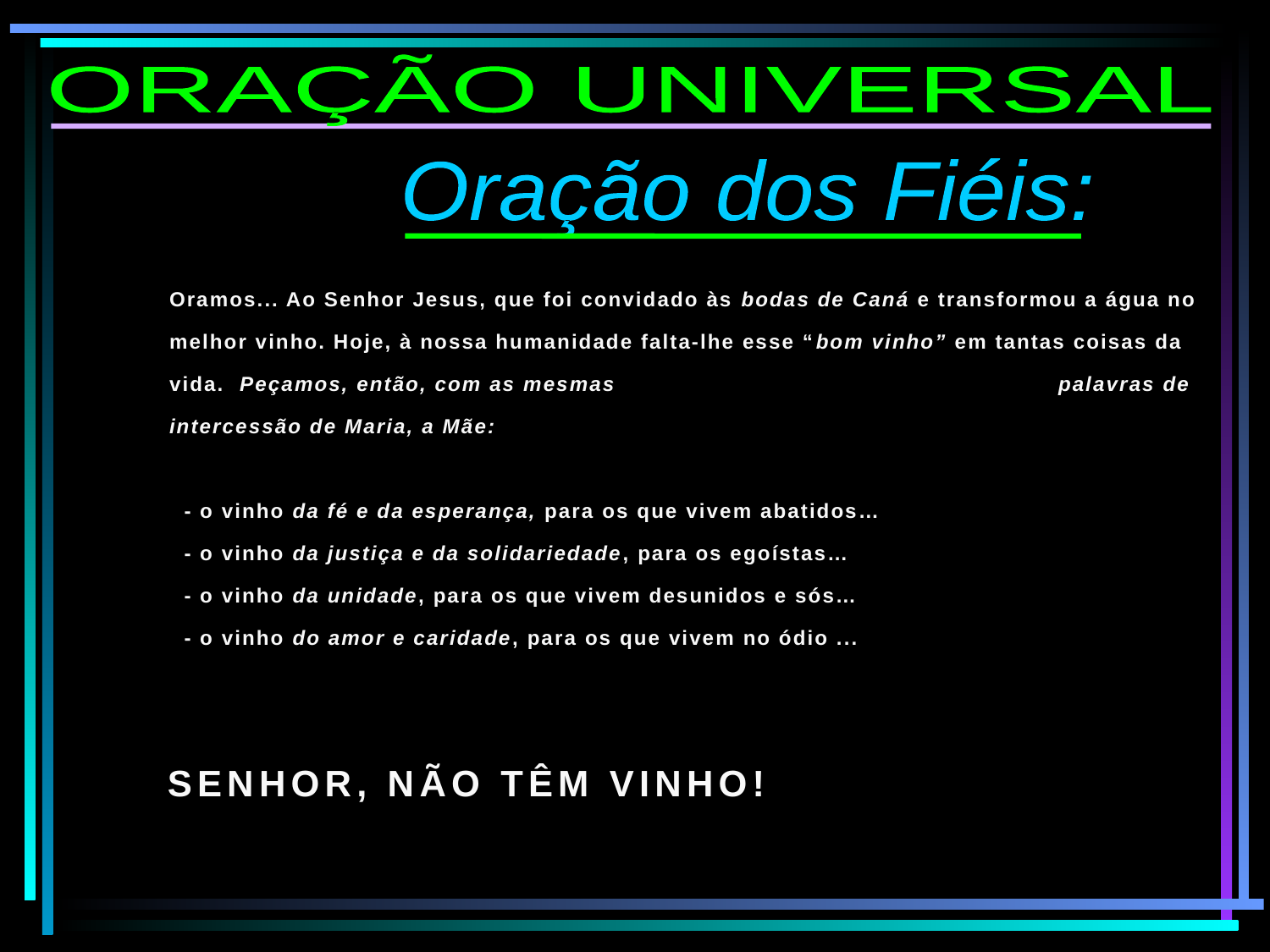

ORAÇÃO UNIVERSAL

Oração dos Fiéis:

Oramos... Ao Senhor Jesus, que foi convidado às bodas de Caná e transformou a água no melhor vinho. Hoje, à nossa humanidade falta-lhe esse “bom vinho” em tantas coisas da vida.  Peçamos, então, com as mesmas 				palavras de intercessão de Maria, a Mãe:

  - o vinho da fé e da esperança, para os que vivem abatidos…
  - o vinho da justiça e da solidariedade, para os egoístas…
  - o vinho da unidade, para os que vivem desunidos e sós…
  - o vinho do amor e caridade, para os que vivem no ódio ...
Senhor, não têm vinho!